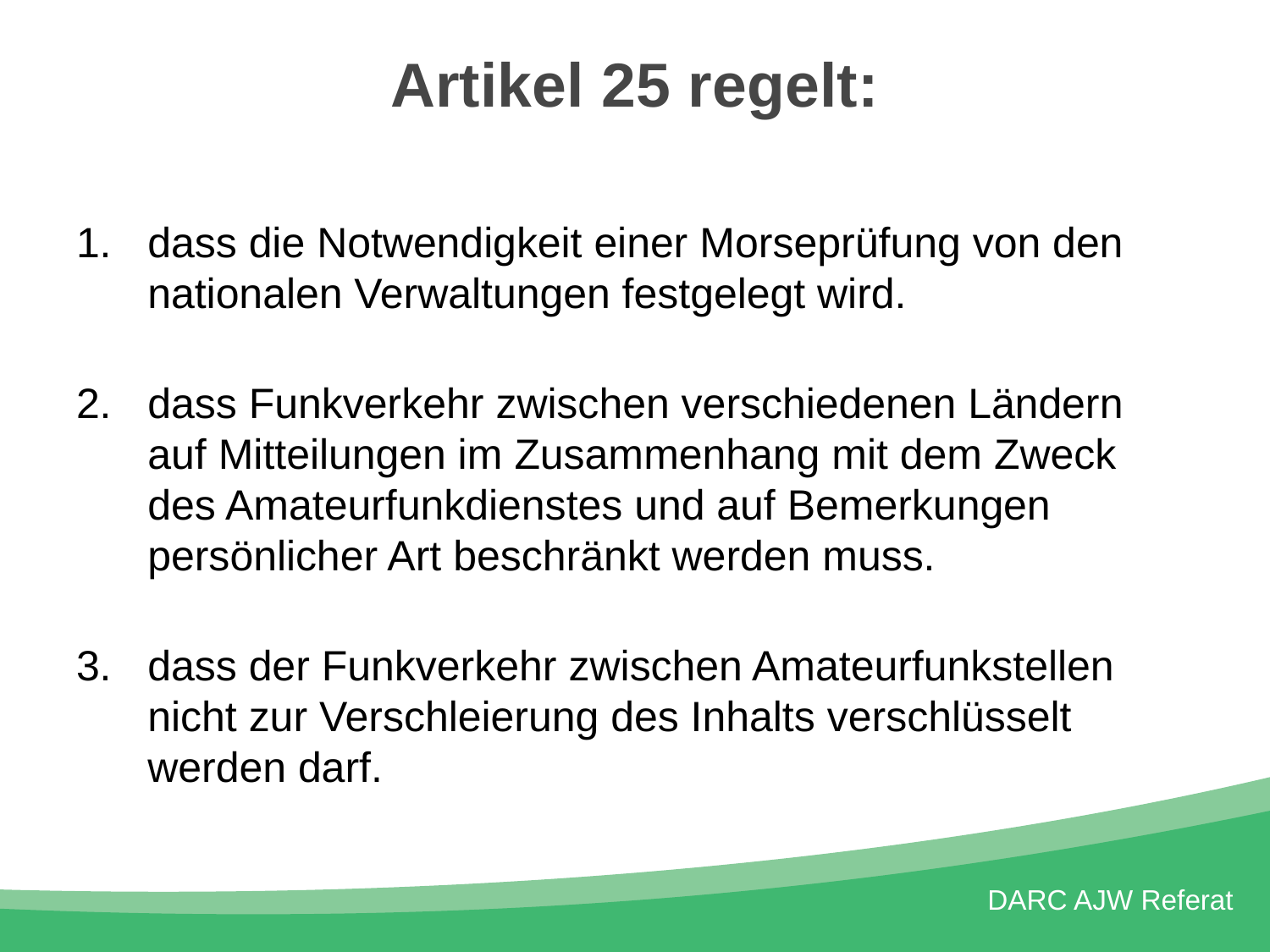

# Artikel 25 regelt:

dass die Notwendigkeit einer Morseprüfung von den nationalen Verwaltungen festgelegt wird.
dass Funkverkehr zwischen verschiedenen Ländern auf Mitteilungen im Zusammenhang mit dem Zweck des Amateurfunkdienstes und auf Bemerkungen persönlicher Art beschränkt werden muss.
dass der Funkverkehr zwischen Amateurfunkstellen nicht zur Verschleierung des Inhalts verschlüsselt werden darf.